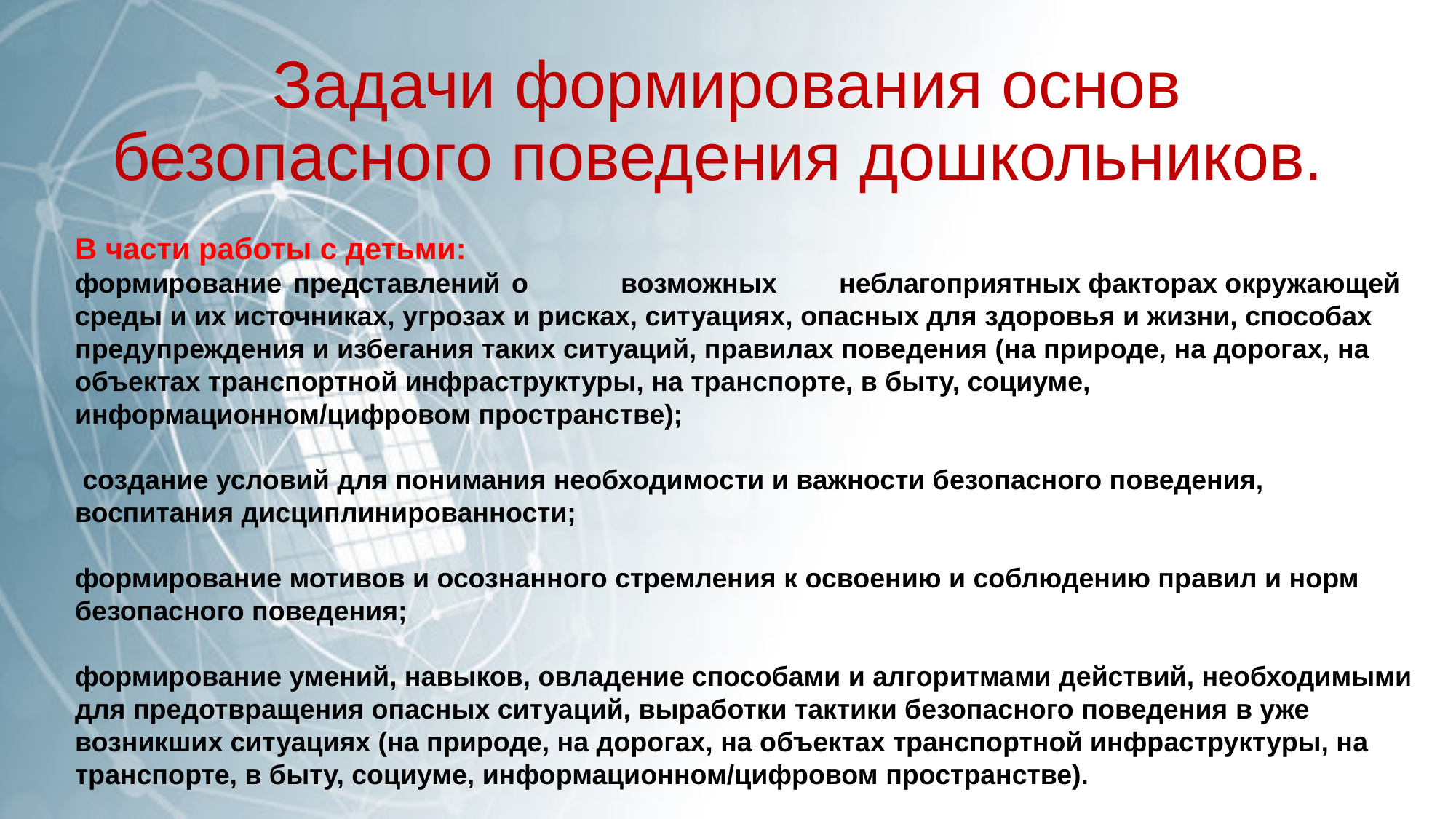

# Задачи формирования основ безопасного поведения дошкольников.
В части работы с детьми:
формирование	представлений	о	возможных	неблагоприятных факторах окружающей среды и их источниках, угрозах и рисках, ситуациях, опасных для здоровья и жизни, способах предупреждения и избегания таких ситуаций, правилах поведения (на природе, на дорогах, на объектах транспортной инфраструктуры, на транспорте, в быту, социуме, информационном/цифровом пространстве);

 создание условий для понимания необходимости и важности безопасного поведения, воспитания дисциплинированности;

формирование мотивов и осознанного стремления к освоению и соблюдению правил и норм безопасного поведения;

формирование умений, навыков, овладение способами и алгоритмами действий, необходимыми для предотвращения опасных ситуаций, выработки тактики безопасного поведения в уже возникших ситуациях (на природе, на дорогах, на объектах транспортной инфраструктуры, на транспорте, в быту, социуме, информационном/цифровом пространстве).